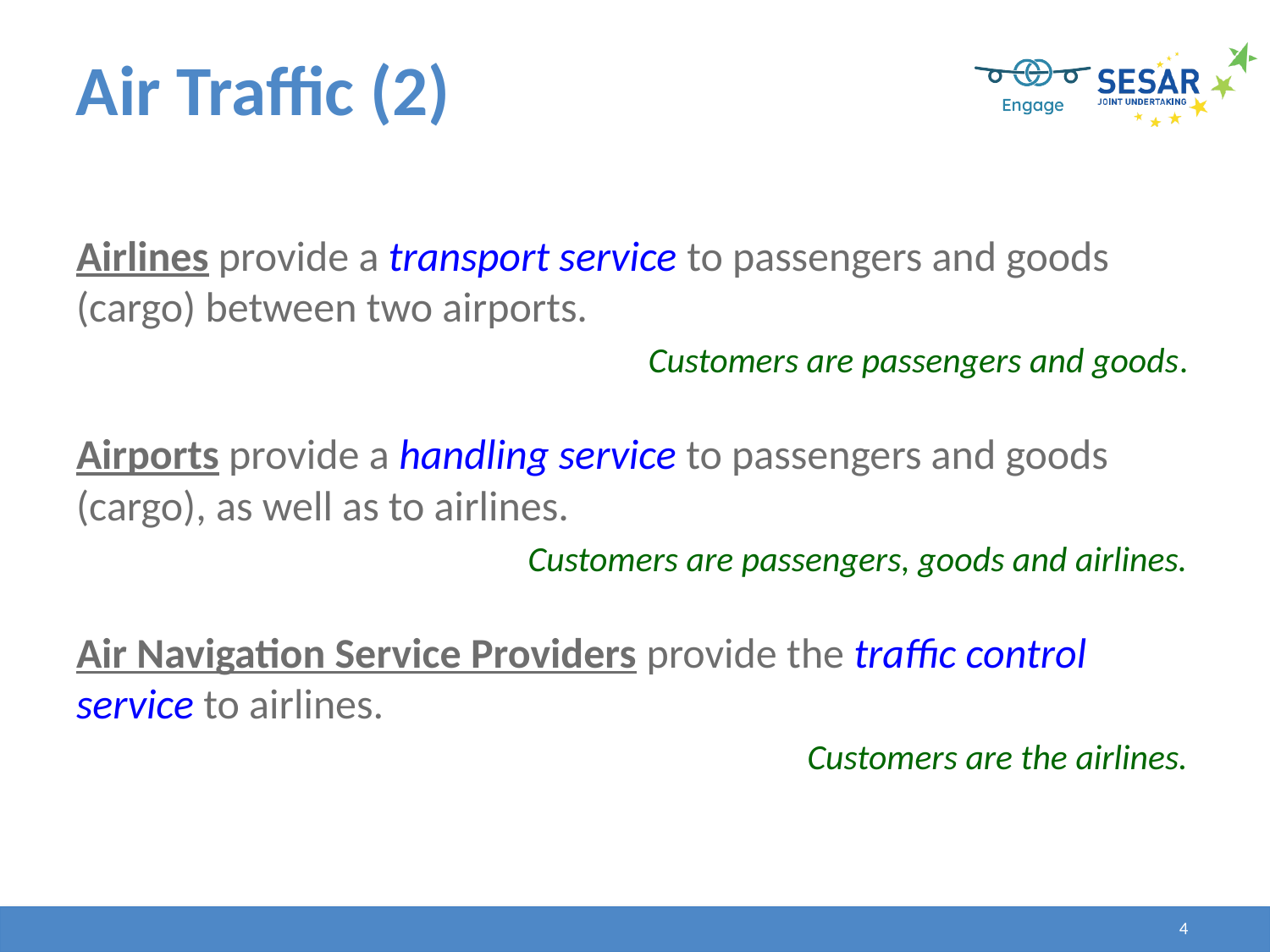

Air Traffic (2)
Airlines provide a transport service to passengers and goods (cargo) between two airports.
Customers are passengers and goods.

Airports provide a handling service to passengers and goods (cargo), as well as to airlines.
Customers are passengers, goods and airlines.

Air Navigation Service Providers provide the traffic control service to airlines.
Customers are the airlines.
4